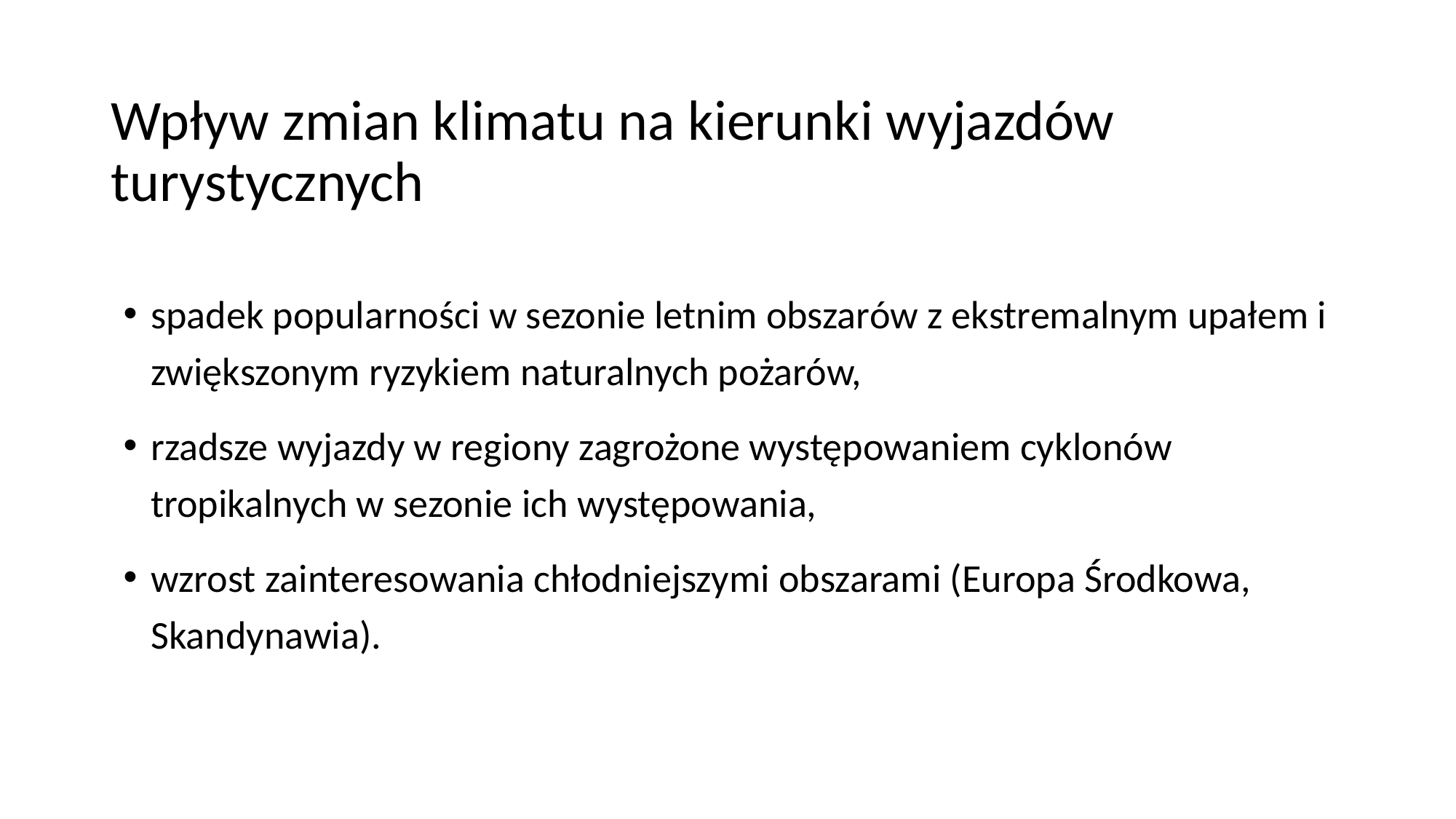

# Wpływ zmian klimatu na kierunki wyjazdów turystycznych
spadek popularności w sezonie letnim obszarów z ekstremalnym upałem i zwiększonym ryzykiem naturalnych pożarów,
rzadsze wyjazdy w regiony zagrożone występowaniem cyklonów tropikalnych w sezonie ich występowania,
wzrost zainteresowania chłodniejszymi obszarami (Europa Środkowa, Skandynawia).